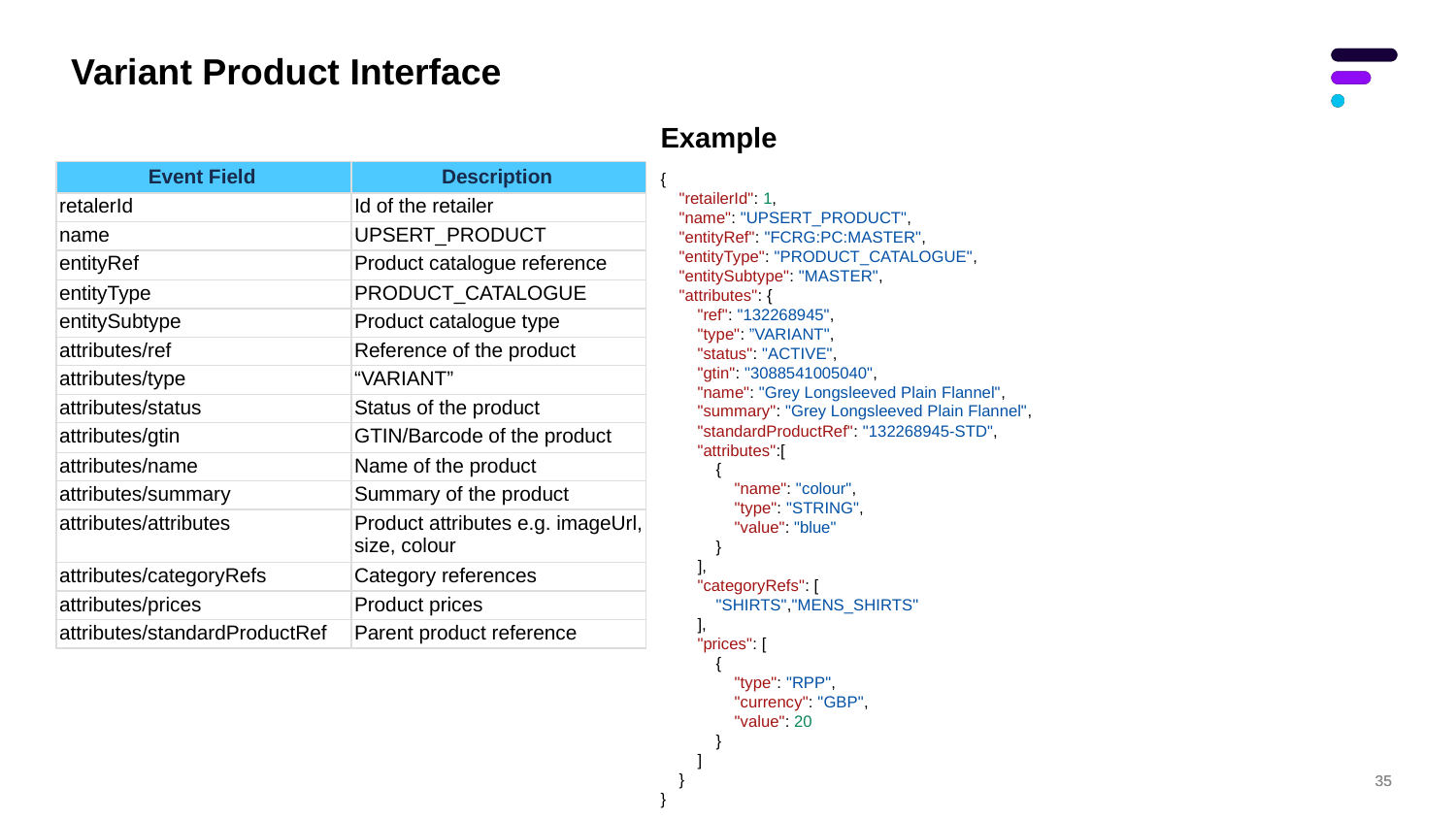

# Variant Product Interface
Example
| Event Field | Description |
| --- | --- |
| retalerId | Id of the retailer |
| name | UPSERT\_PRODUCT |
| entityRef | Product catalogue reference |
| entityType | PRODUCT\_CATALOGUE |
| entitySubtype | Product catalogue type |
| attributes/ref | Reference of the product |
| attributes/type | “VARIANT” |
| attributes/status | Status of the product |
| attributes/gtin | GTIN/Barcode of the product |
| attributes/name | Name of the product |
| attributes/summary | Summary of the product |
| attributes/attributes | Product attributes e.g. imageUrl, size, colour |
| attributes/categoryRefs | Category references |
| attributes/prices | Product prices |
| attributes/standardProductRef | Parent product reference |
{
    "retailerId": 1,
    "name": "UPSERT_PRODUCT",
    "entityRef": "FCRG:PC:MASTER",
    "entityType": "PRODUCT_CATALOGUE",
    "entitySubtype": "MASTER",
    "attributes": {
        "ref": "132268945",
        "type": ”VARIANT",
        "status": "ACTIVE",
        "gtin": "3088541005040",
        "name": "Grey Longsleeved Plain Flannel",
        "summary": "Grey Longsleeved Plain Flannel",
        "standardProductRef": "132268945-STD",
        "attributes":[
            {
                "name": "colour",
                "type": "STRING",
                "value": "blue"
            }
        ],
        "categoryRefs": [
            "SHIRTS","MENS_SHIRTS"
        ],
        "prices": [
            {
                "type": "RPP",
                "currency": "GBP",
                "value": 20
            }
        ]
    }
}